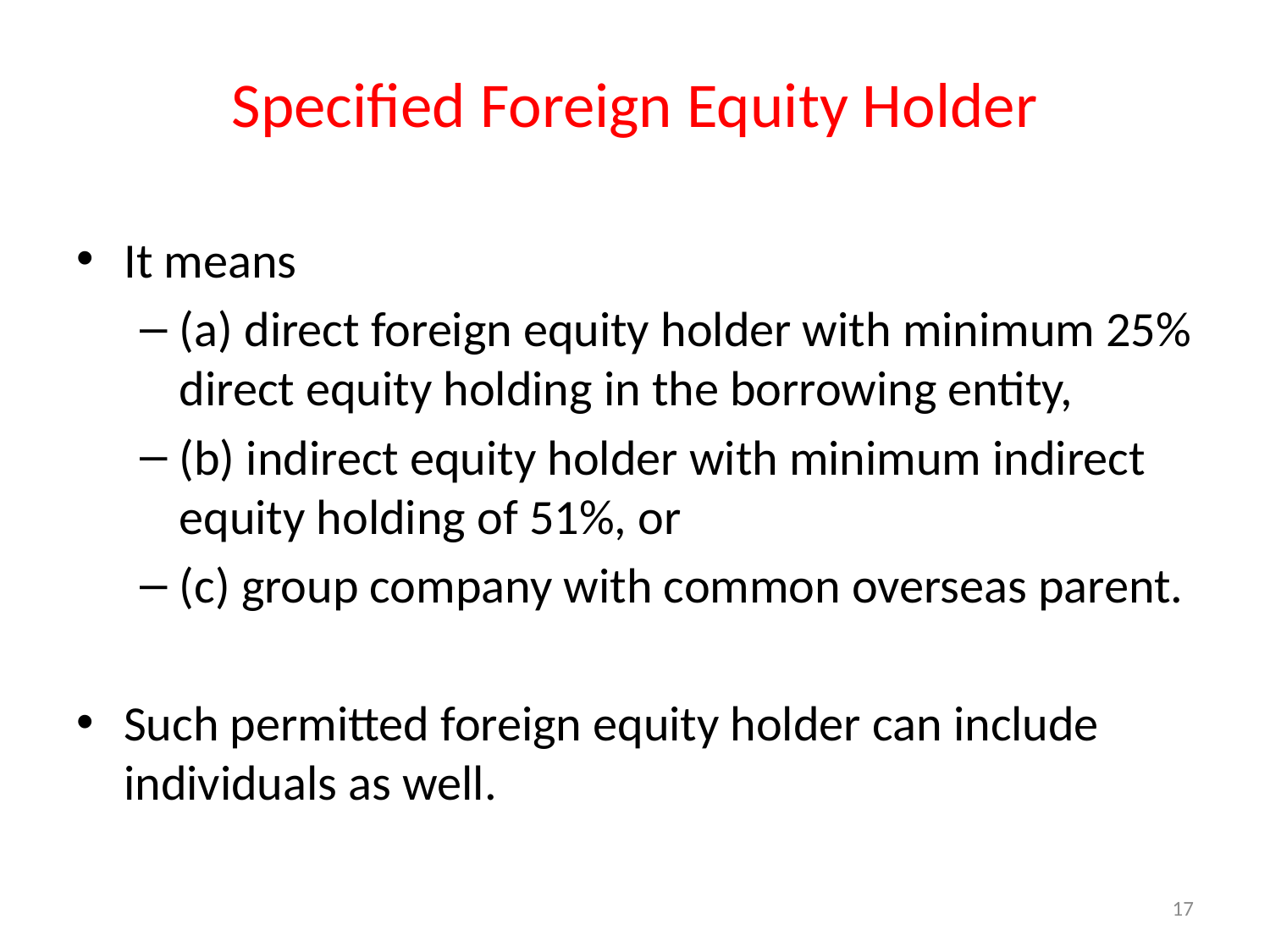

# Specified Foreign Equity Holder
It means
(a) direct foreign equity holder with minimum 25% direct equity holding in the borrowing entity,
(b) indirect equity holder with minimum indirect equity holding of 51%, or
(c) group company with common overseas parent.

Such permitted foreign equity holder can include individuals as well.
17